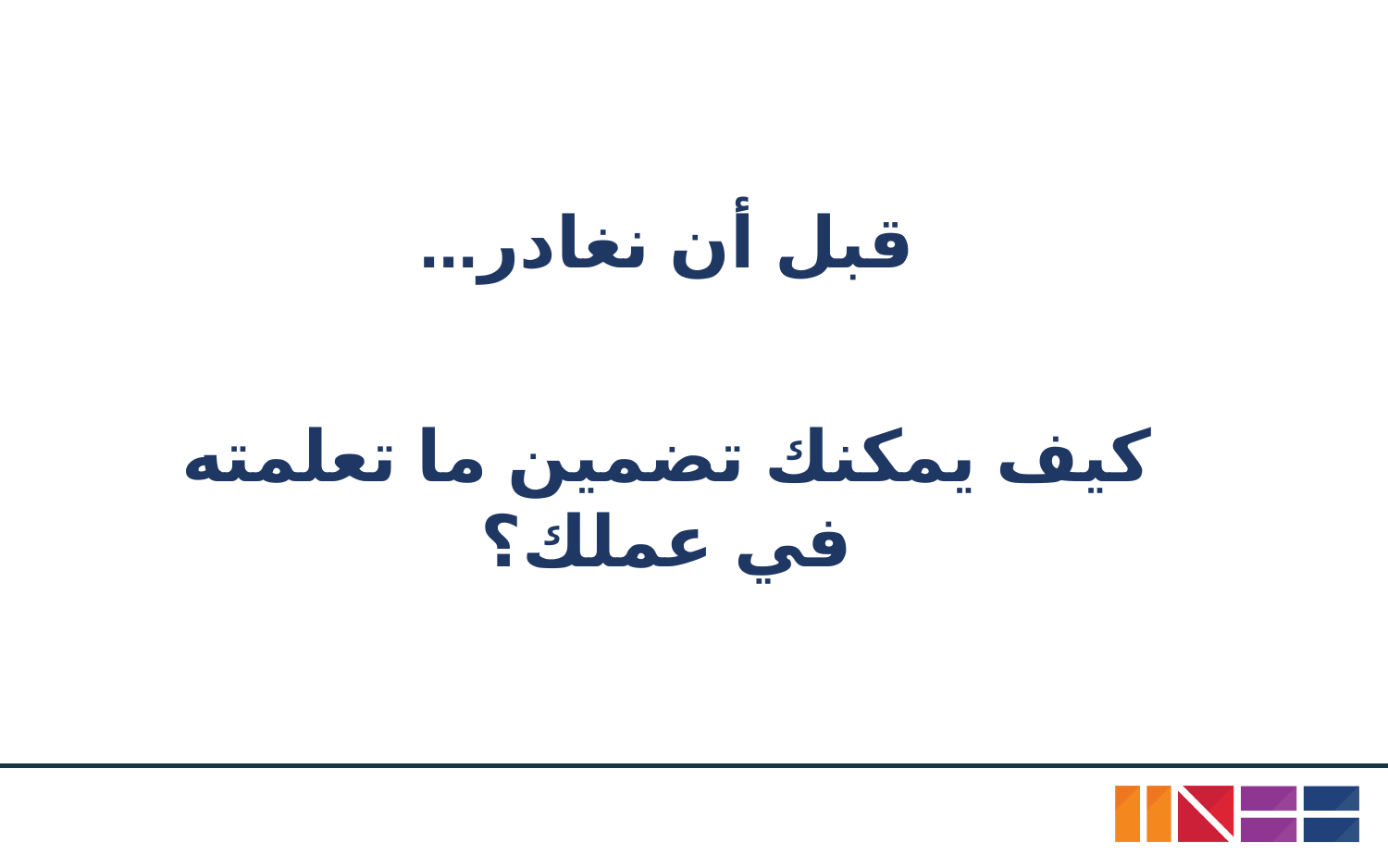

قبل أن نغادر...

كيف يمكنك تضمين ما تعلمته في عملك؟